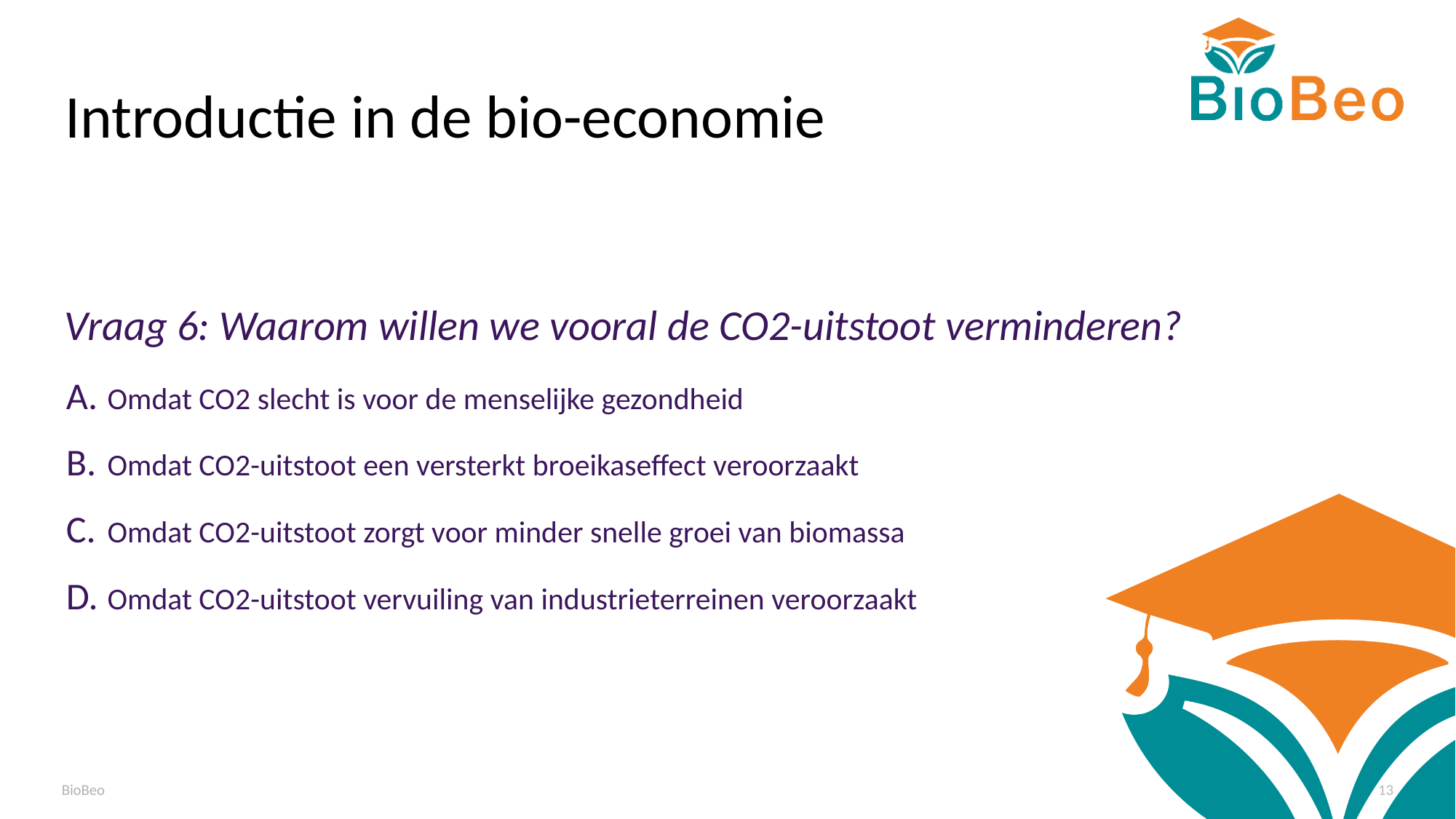

# Introductie in de bio-economie
Vraag 6: Waarom willen we vooral de CO2-uitstoot verminderen?
Omdat CO2 slecht is voor de menselijke gezondheid
Omdat CO2-uitstoot een versterkt broeikaseffect veroorzaakt
Omdat CO2-uitstoot zorgt voor minder snelle groei van biomassa
Omdat CO2-uitstoot vervuiling van industrieterreinen veroorzaakt
BioBeo
13